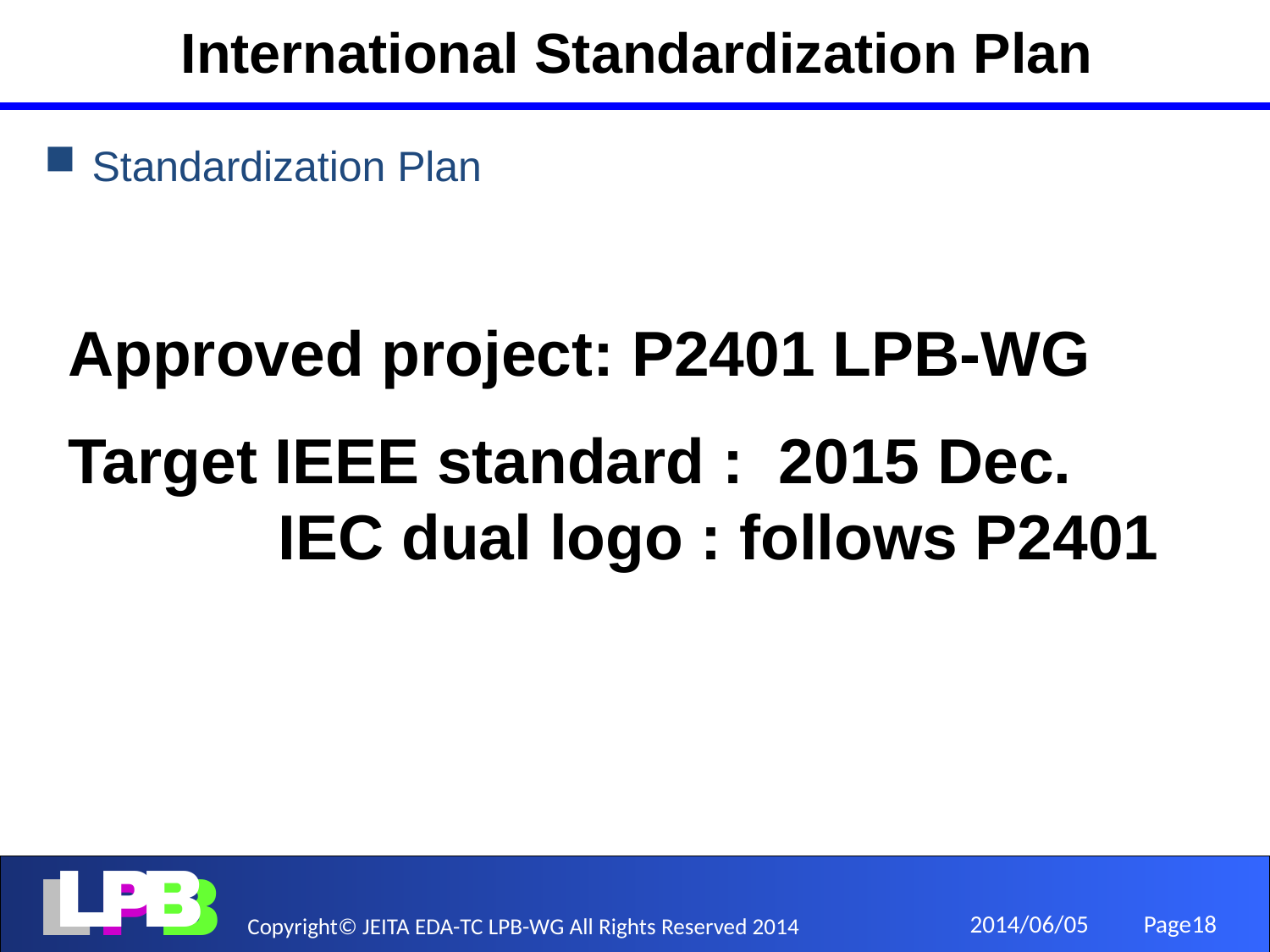

International Standardization Plan
Standardization Plan
Approved project: P2401 LPB-WG
Target IEEE standard :  2015 Dec.
            IEC dual logo : follows P2401